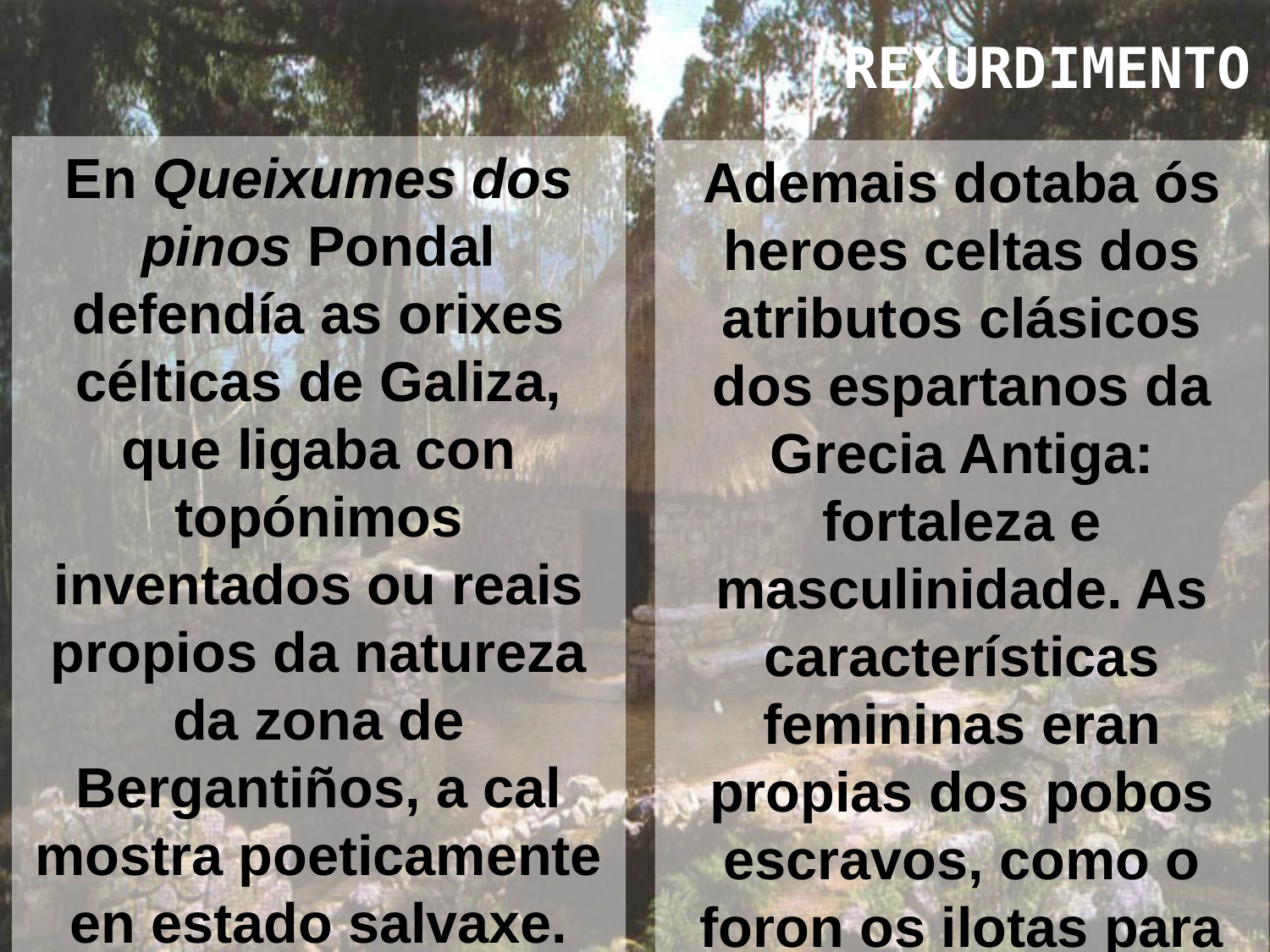

REXURDIMENTO
En Queixumes dos pinos Pondal defendía as orixes célticas de Galiza, que ligaba con topónimos inventados ou reais propios da natureza da zona de Bergantiños, a cal mostra poeticamente en estado salvaxe.
Ademais dotaba ós heroes celtas dos atributos clásicos dos espartanos da Grecia Antiga: fortaleza e masculinidade. As características femininas eran propias dos pobos escravos, como o foron os ilotas para os gregos.